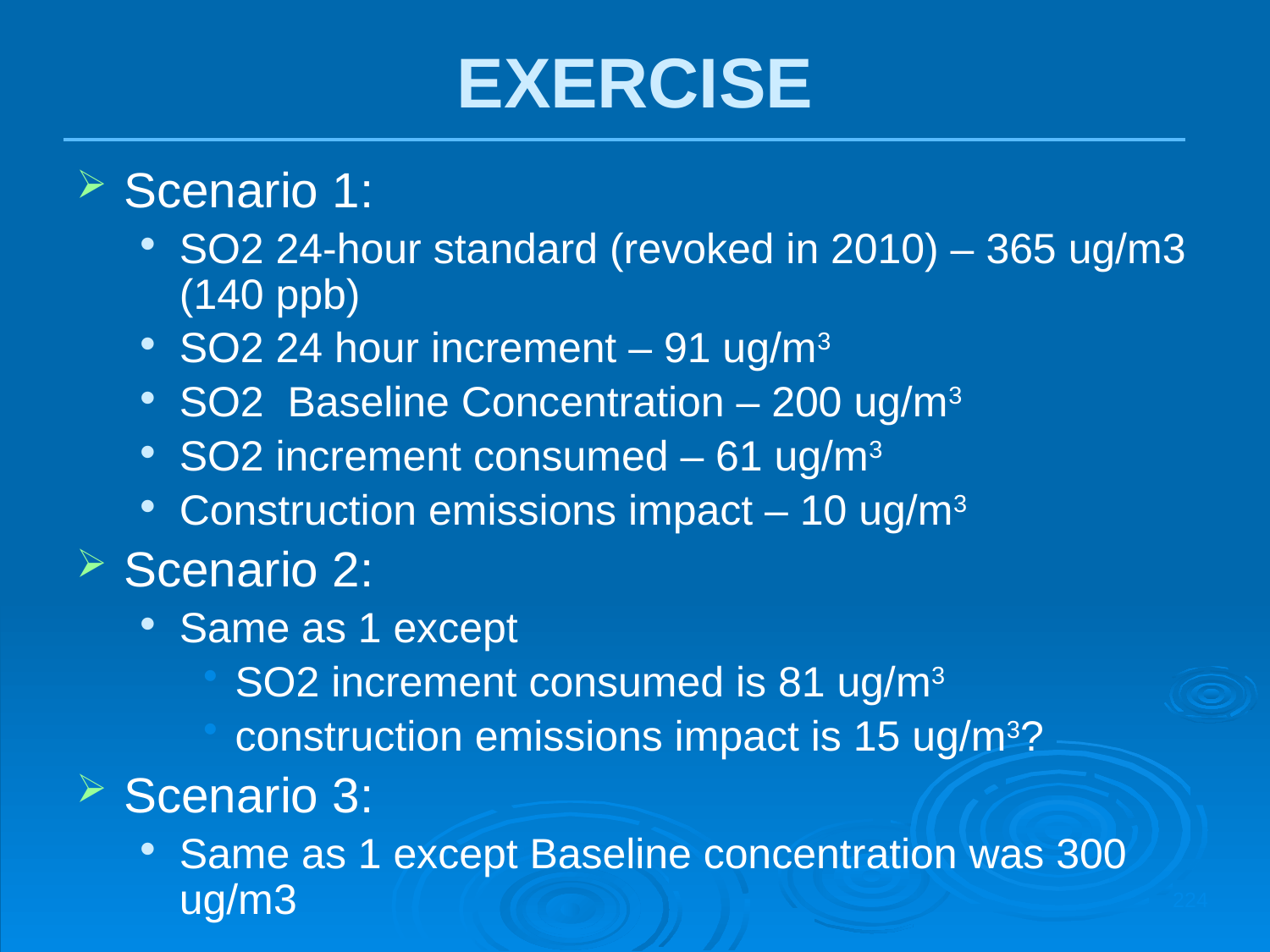

EXERCISE
Scenario 1:
SO2 24-hour standard (revoked in 2010) – 365 ug/m3 (140 ppb)
SO2 24 hour increment – 91 ug/m3
SO2  Baseline Concentration – 200 ug/m3
SO2 increment consumed – 61 ug/m3
Construction emissions impact – 10 ug/m3
Scenario 2:
Same as 1 except
SO2 increment consumed is 81 ug/m3
construction emissions impact is 15 ug/m3?
Scenario 3:
Same as 1 except Baseline concentration was 300 ug/m3

224